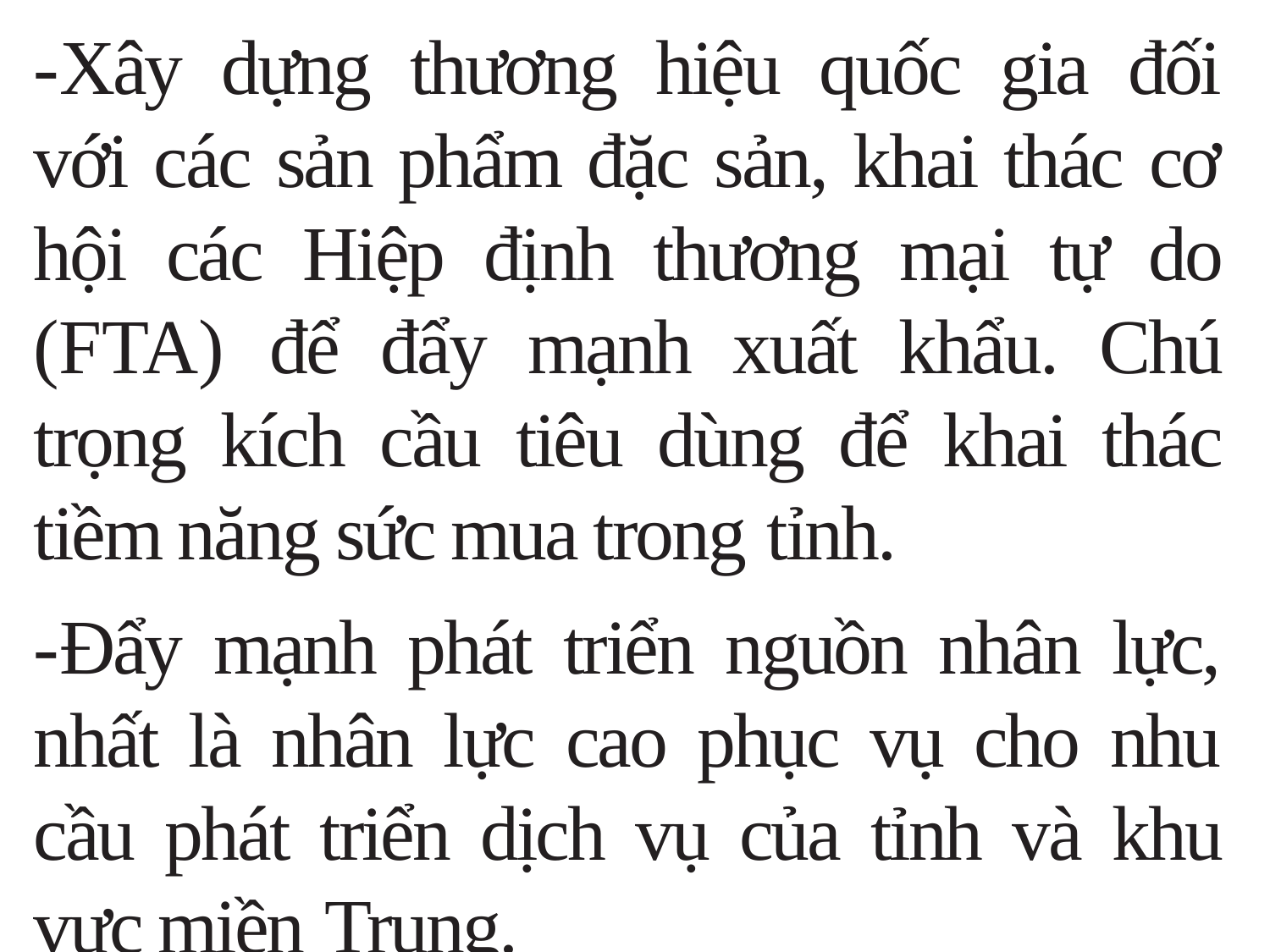

-Xây dựng thương hiệu quốc gia đối với các sản phẩm đặc sản, khai thác cơ hội các Hiệp định thương mại tự do (FTA) để đẩy mạnh xuất khẩu. Chú trọng kích cầu tiêu dùng để khai thác tiềm năng sức mua trong tỉnh.
-Đẩy mạnh phát triển nguồn nhân lực, nhất là nhân lực cao phục vụ cho nhu cầu phát triển dịch vụ của tỉnh và khu vực miền Trung.